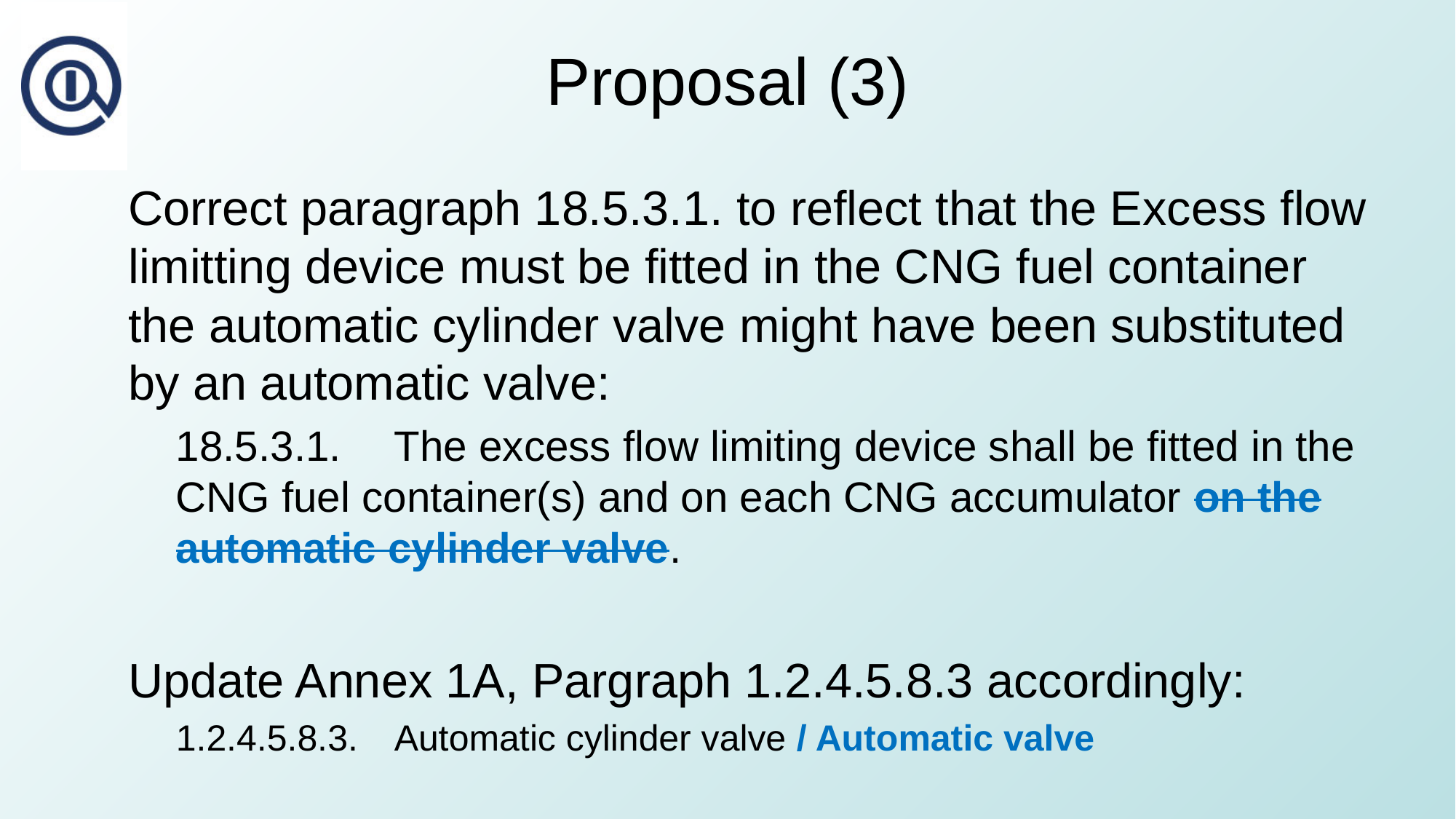

# Proposal (3)
Correct paragraph 18.5.3.1. to reflect that the Excess flow limitting device must be fitted in the CNG fuel container the automatic cylinder valve might have been substituted by an automatic valve:
18.5.3.1.	The excess flow limiting device shall be fitted in the CNG fuel container(s) and on each CNG accumulator on the automatic cylinder valve.

Update Annex 1A, Pargraph 1.2.4.5.8.3 accordingly:
1.2.4.5.8.3.	Automatic cylinder valve / Automatic valve